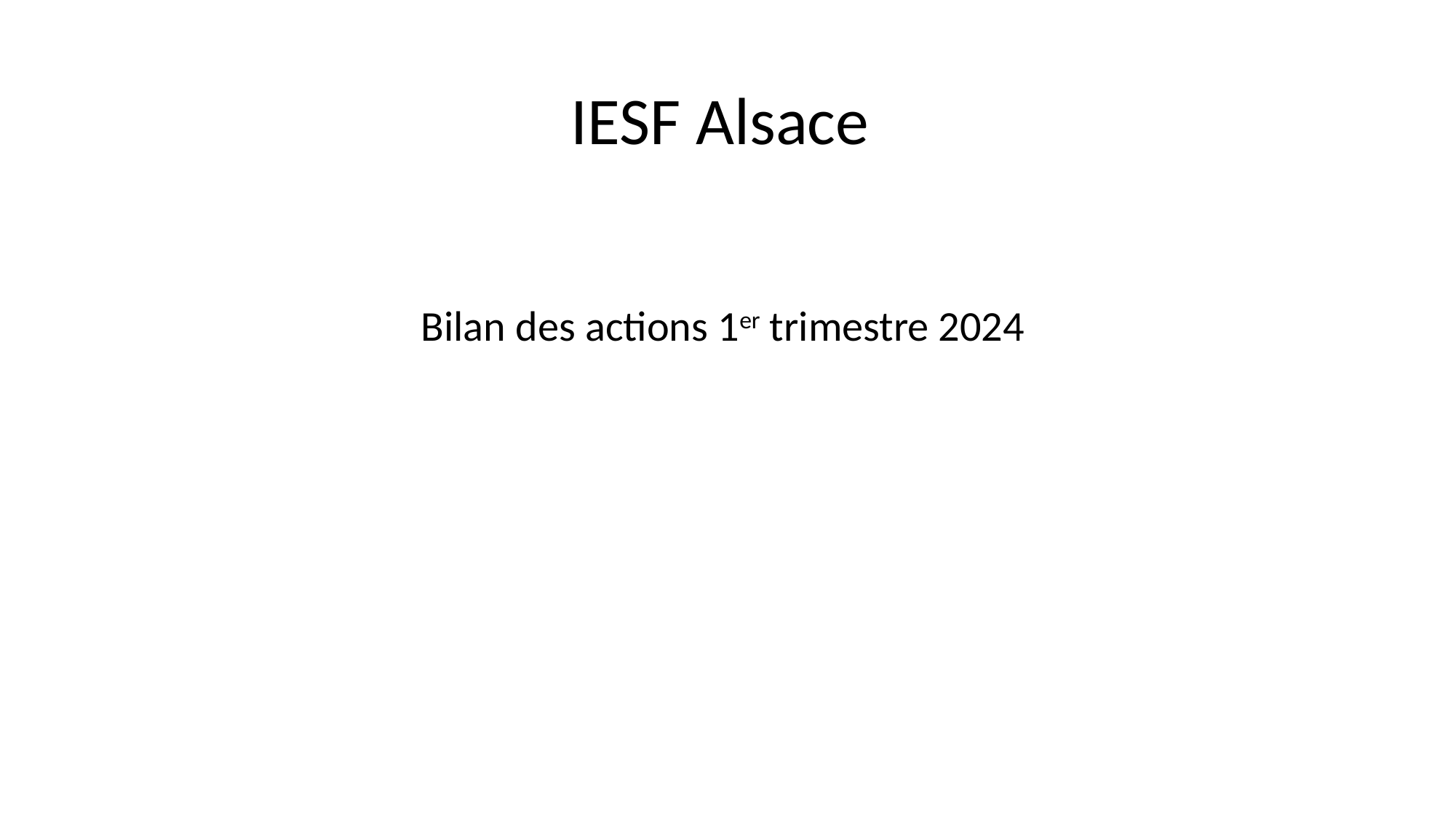

# IESF Alsace
Bilan des actions 1er trimestre 2024